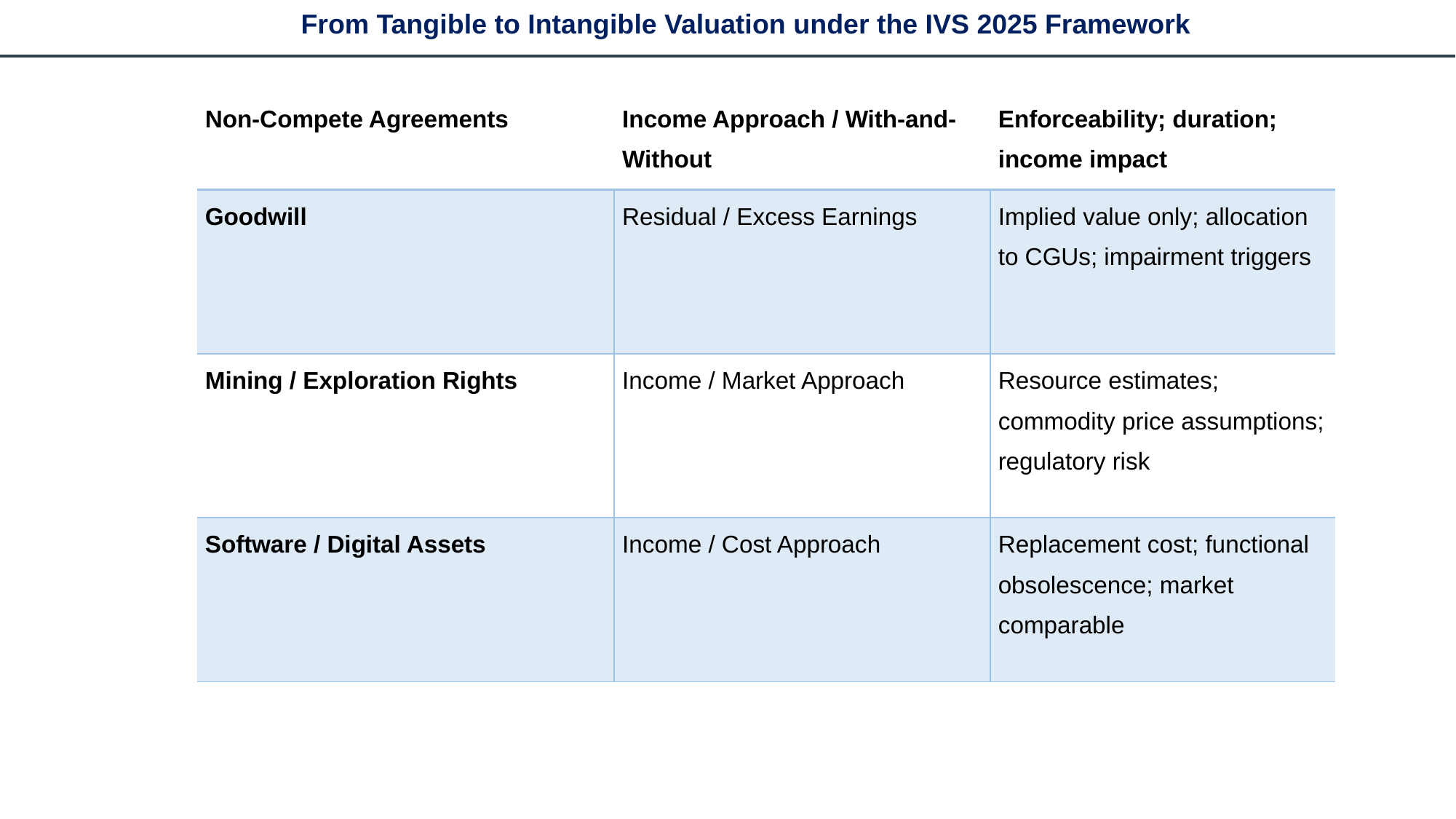

From Tangible to Intangible Valuation under the IVS 2025 Framework
| Non-Compete Agreements | Income Approach / With-and-Without | Enforceability; duration; income impact |
| --- | --- | --- |
| Goodwill | Residual / Excess Earnings | Implied value only; allocation to CGUs; impairment triggers |
| Mining / Exploration Rights | Income / Market Approach | Resource estimates; commodity price assumptions; regulatory risk |
| Software / Digital Assets | Income / Cost Approach | Replacement cost; functional obsolescence; market comparable |